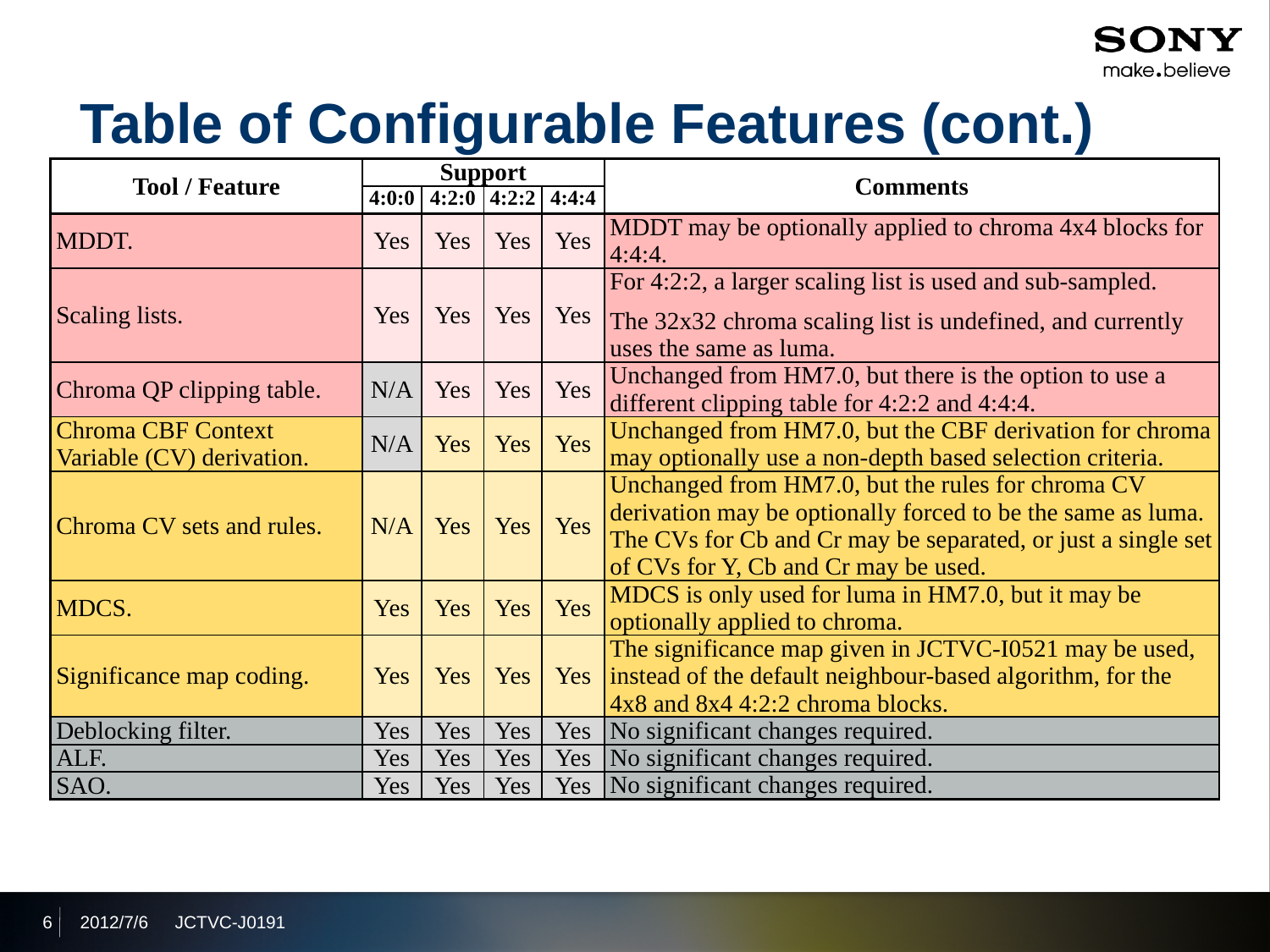

# Table of Configurable Features (cont.)
| Tool / Feature | Support |  |  |  | Comments |
| --- | --- | --- | --- | --- | --- |
|  | 4:0:0 | 4:2:0 | 4:2:2 | 4:4:4 |  |
| MDDT. | Yes | Yes | Yes | Yes | MDDT may be optionally applied to chroma 4x4 blocks for 4:4:4. |
| Scaling lists. | Yes | Yes | Yes | Yes | For 4:2:2, a larger scaling list is used and sub-sampled. The 32x32 chroma scaling list is undefined, and currently uses the same as luma. |
| Chroma QP clipping table. | N/A | Yes | Yes | Yes | Unchanged from HM7.0, but there is the option to use a different clipping table for 4:2:2 and 4:4:4. |
| Chroma CBF Context Variable (CV) derivation. | N/A | Yes | Yes | Yes | Unchanged from HM7.0, but the CBF derivation for chroma may optionally use a non-depth based selection criteria. |
| Chroma CV sets and rules. | N/A | Yes | Yes | Yes | Unchanged from HM7.0, but the rules for chroma CV derivation may be optionally forced to be the same as luma. The CVs for Cb and Cr may be separated, or just a single set of CVs for Y, Cb and Cr may be used. |
| MDCS. | Yes | Yes | Yes | Yes | MDCS is only used for luma in HM7.0, but it may be optionally applied to chroma. |
| Significance map coding. | Yes | Yes | Yes | Yes | The significance map given in JCTVC-I0521 may be used, instead of the default neighbour-based algorithm, for the 4x8 and 8x4 4:2:2 chroma blocks. |
| Deblocking filter. | Yes | Yes | Yes | Yes | No significant changes required. |
| ALF. | Yes | Yes | Yes | Yes | No significant changes required. |
| SAO. | Yes | Yes | Yes | Yes | No significant changes required. |

6
2012/7/6
JCTVC-J0191